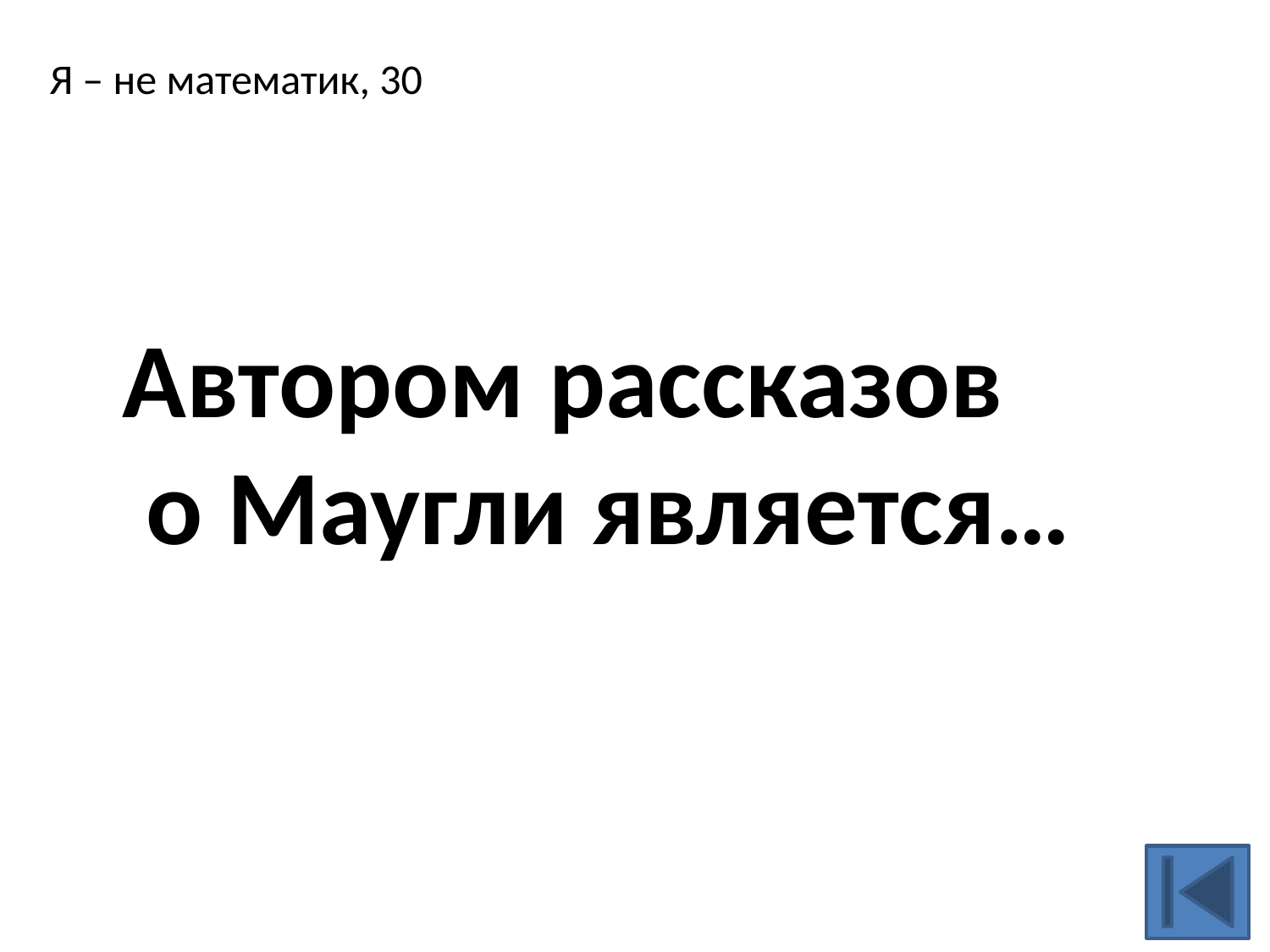

Я – не математик, 30
Автором рассказов
 о Маугли является…